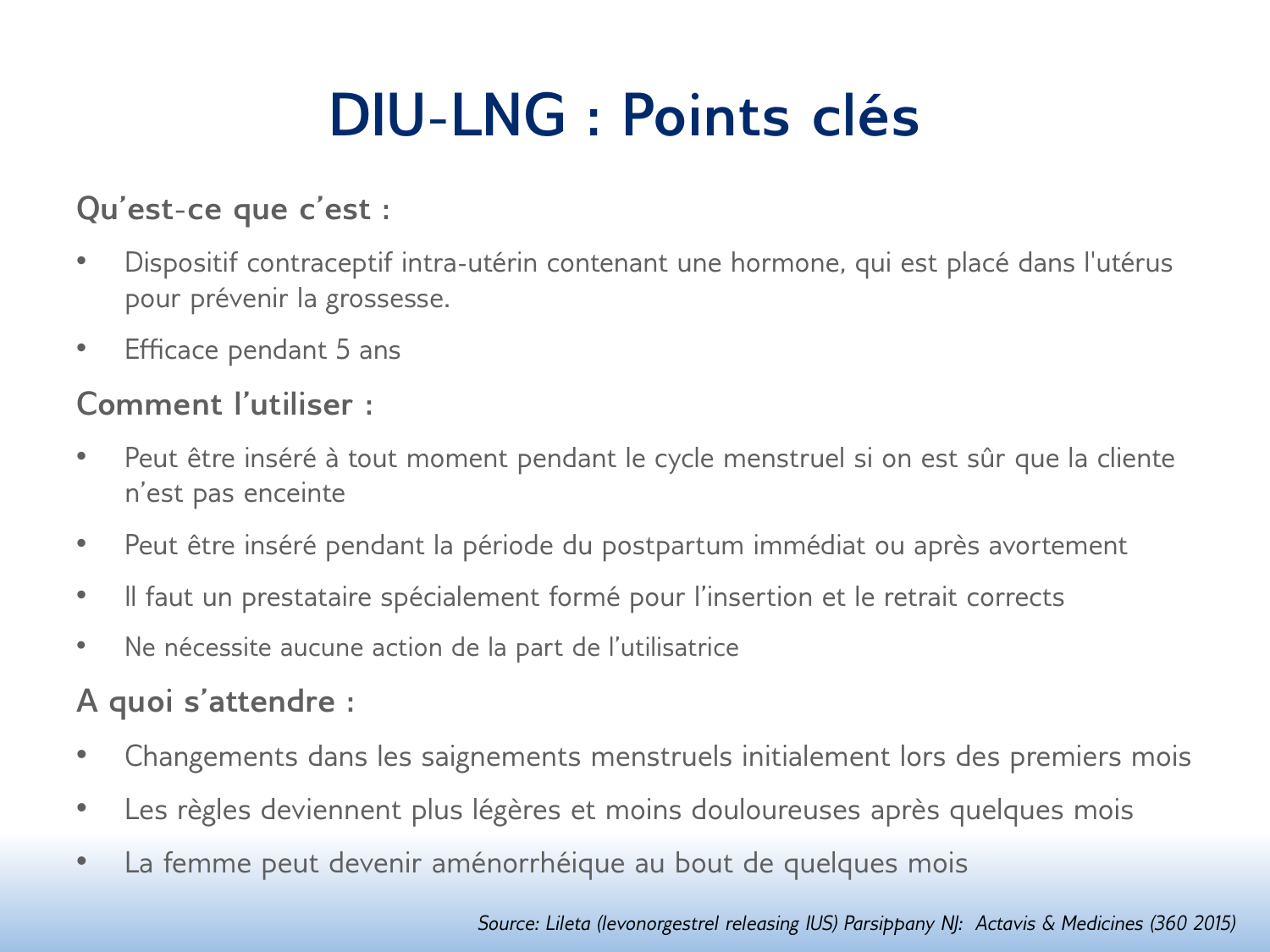

# DIU-LNG : Points clés
Qu’est-ce que c’est :
Dispositif contraceptif intra-utérin contenant une hormone, qui est placé dans l'utérus pour prévenir la grossesse.
Efficace pendant 5 ans
Comment l’utiliser :
Peut être inséré à tout moment pendant le cycle menstruel si on est sûr que la cliente n’est pas enceinte
Peut être inséré pendant la période du postpartum immédiat ou après avortement
Il faut un prestataire spécialement formé pour l’insertion et le retrait corrects
Ne nécessite aucune action de la part de l’utilisatrice
A quoi s’attendre :
Changements dans les saignements menstruels initialement lors des premiers mois
Les règles deviennent plus légères et moins douloureuses après quelques mois
La femme peut devenir aménorrhéique au bout de quelques mois

Source: Lileta (levonorgestrel releasing IUS) Parsippany NJ:  Actavis & Medicines (360 2015)